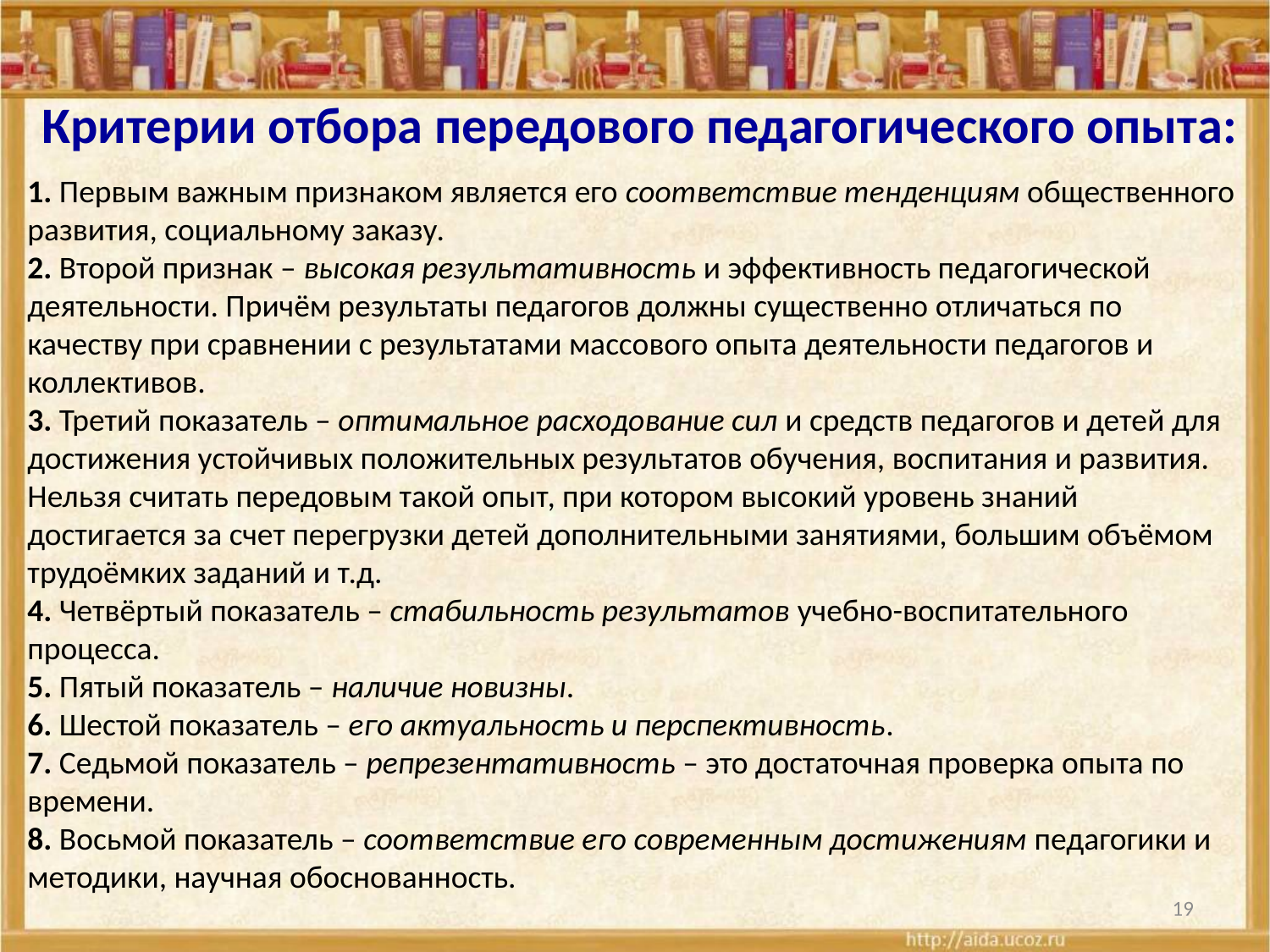

Критерии отбора передового педагогического опыта:
1. Первым важным признаком является его соответствие тенденциям общественного развития, социальному заказу.
2. Второй признак – высокая результативность и эффективность педагогической деятельности. Причём результаты педагогов должны существенно отличаться по качеству при сравнении с результатами массового опыта деятельности педагогов и коллективов.
3. Третий показатель – оптимальное расходование сил и средств педагогов и детей для достижения устойчивых положительных результатов обучения, воспитания и развития. Нельзя считать передовым такой опыт, при котором высокий уровень знаний достигается за счет перегрузки детей дополнительными занятиями, большим объёмом трудоёмких заданий и т.д.
4. Четвёртый показатель – стабильность результатов учебно-воспитательного процесса.
5. Пятый показатель – наличие новизны.
6. Шестой показатель – его актуальность и перспективность.
7. Седьмой показатель – репрезентативность – это достаточная проверка опыта по времени.
8. Восьмой показатель – соответствие его современным достижениям педагогики и методики, научная обоснованность.
19